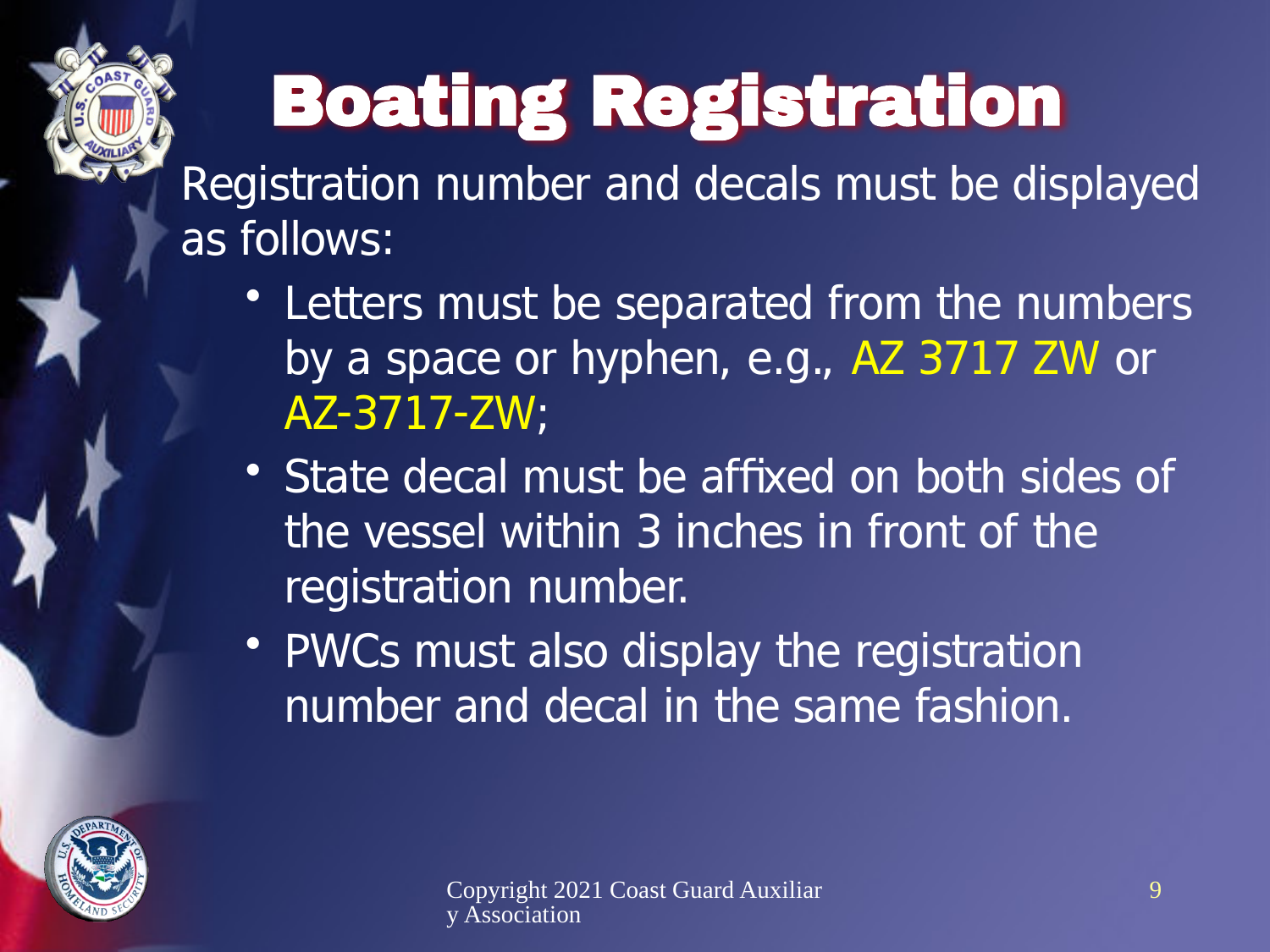

# Boating Registration
Registration number and decals must be displayed as follows:
Letters must be separated from the numbers by a space or hyphen, e.g., AZ 3717 ZW or AZ-3717-ZW;
State decal must be affixed on both sides of the vessel within 3 inches in front of the registration number.
PWCs must also display the registration number and decal in the same fashion.
Copyright 2021 Coast Guard Auxiliary Association
9